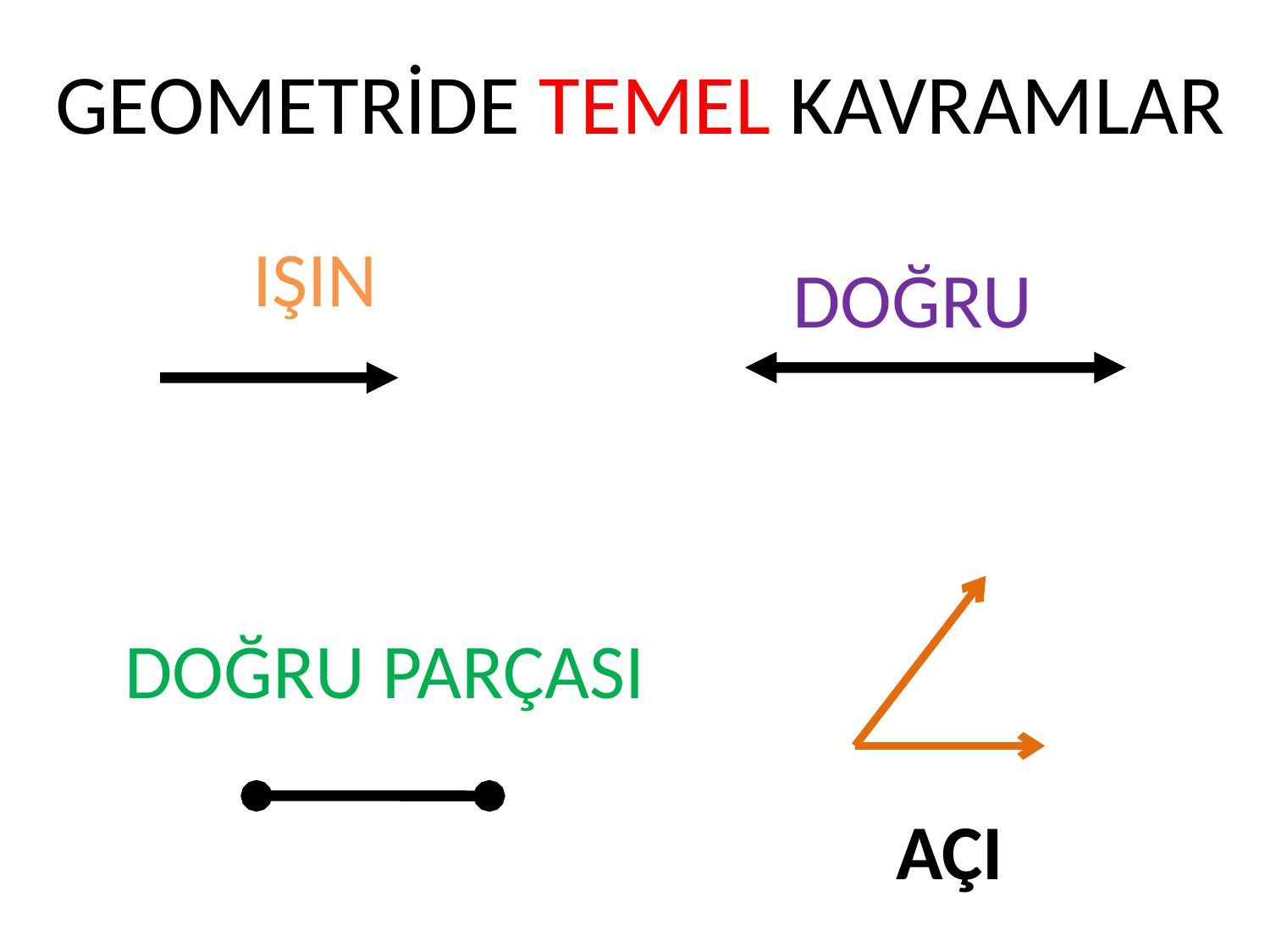

# GEOMETRİDE TEMEL KAVRAMLAR
IŞIN
DOĞRU

DOĞRU PARÇASI

AÇI